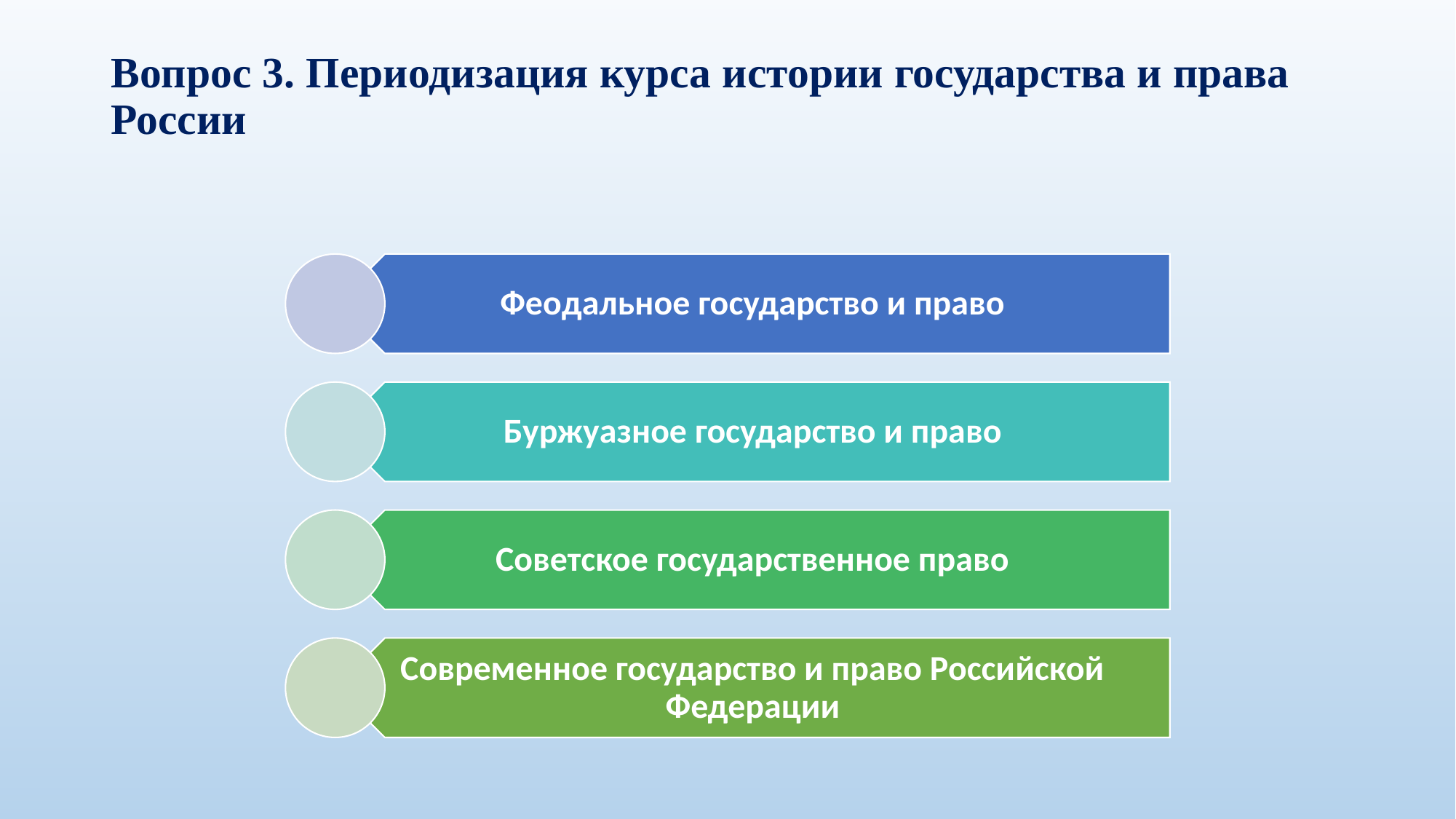

# Вопрос 3. Периодизация курса истории государства и права России
Феодальное государство и право
Буржуазное государство и право
Советское государственное право
Современное государство и право Российской Федерации